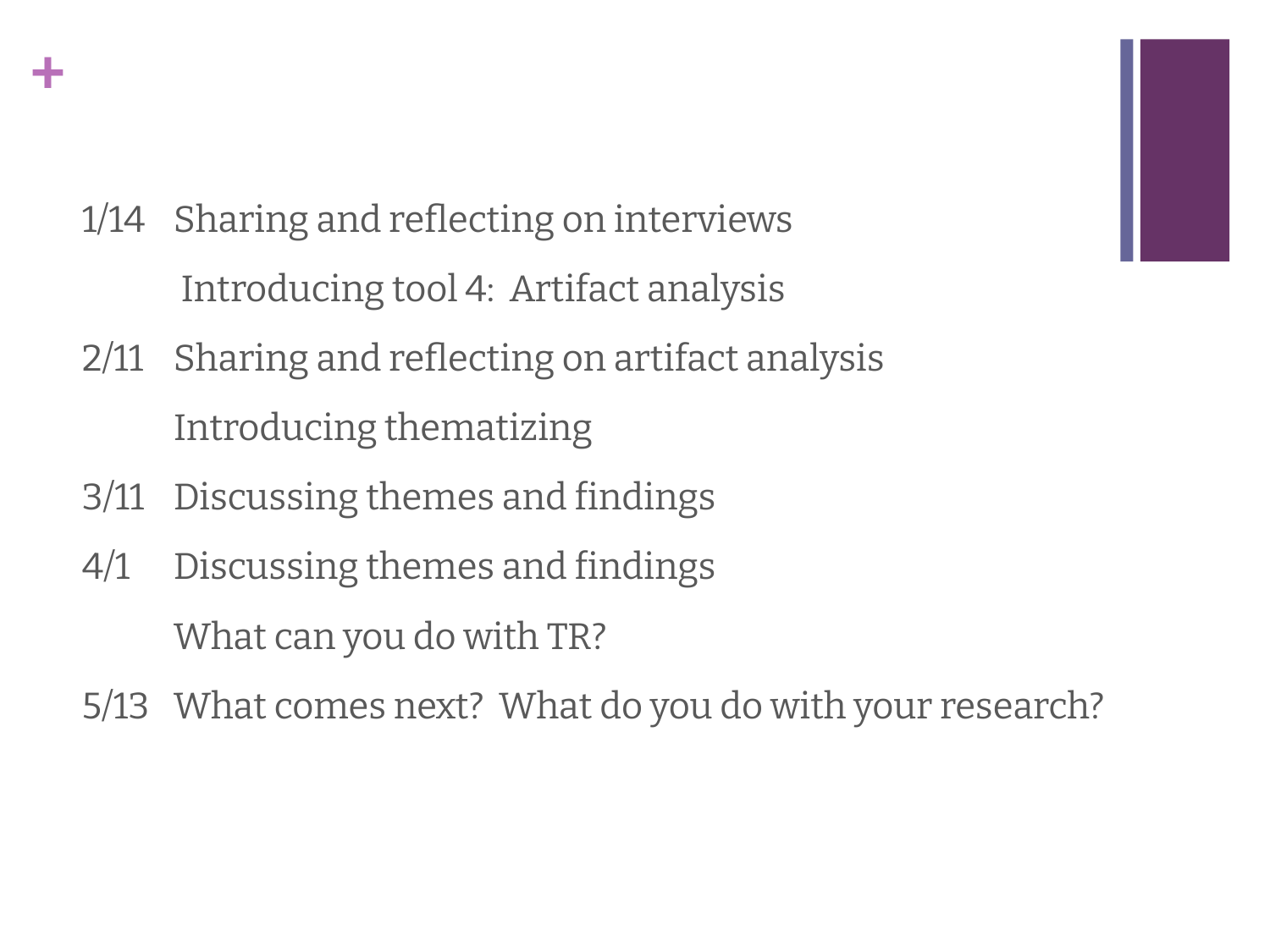

#
1/14	Sharing and reflecting on interviews
	 Introducing tool 4:  Artifact analysis
2/11	Sharing and reflecting on artifact analysis
	Introducing thematizing
3/11	Discussing themes and findings
4/1	Discussing themes and findings
	What can you do with TR?
5/13	What comes next?  What do you do with your research?